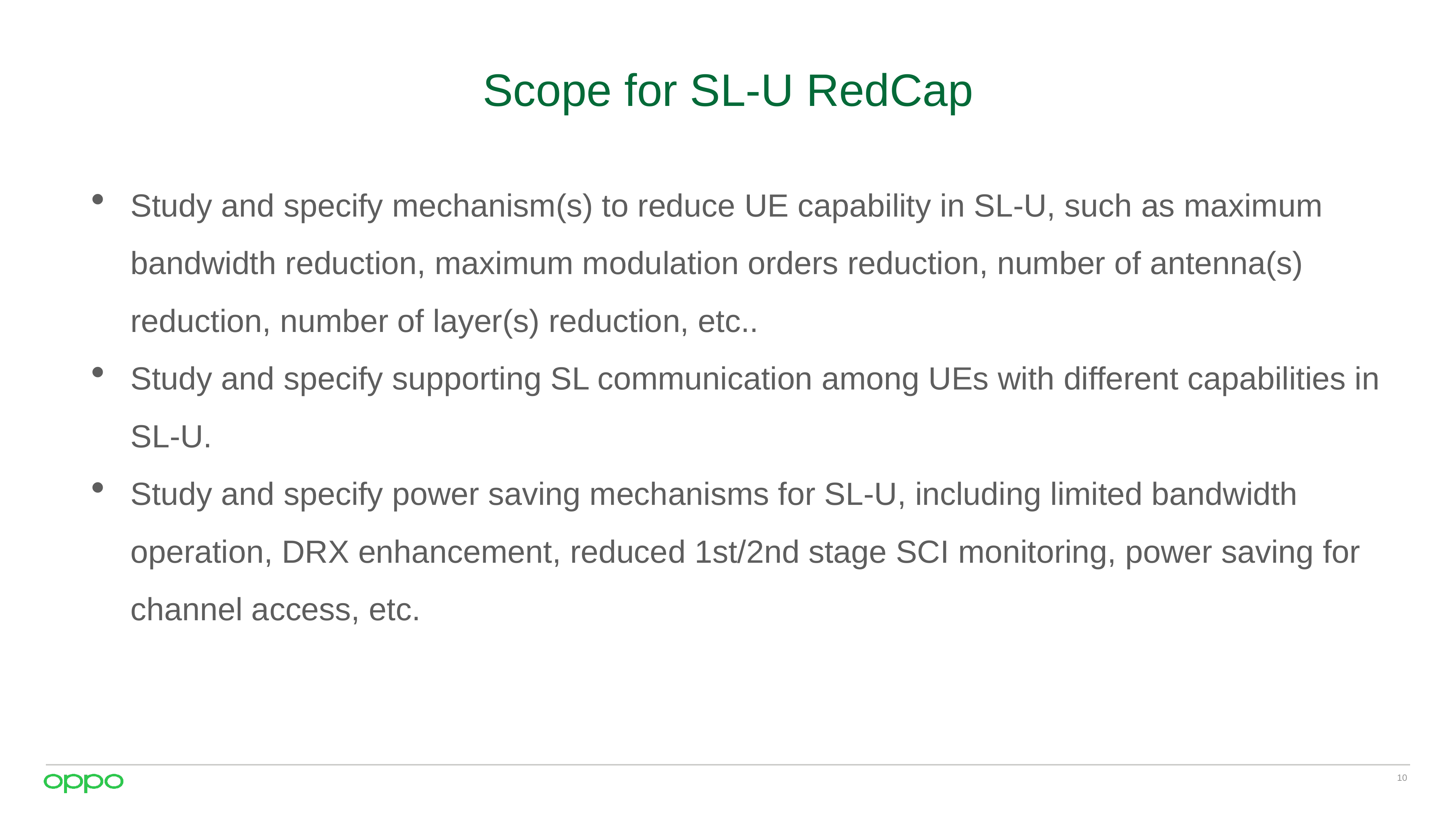

# Scope for SL-U RedCap
Study and specify mechanism(s) to reduce UE capability in SL-U, such as maximum bandwidth reduction, maximum modulation orders reduction, number of antenna(s) reduction, number of layer(s) reduction, etc..
Study and specify supporting SL communication among UEs with different capabilities in SL-U.
Study and specify power saving mechanisms for SL-U, including limited bandwidth operation, DRX enhancement, reduced 1st/2nd stage SCI monitoring, power saving for channel access, etc.